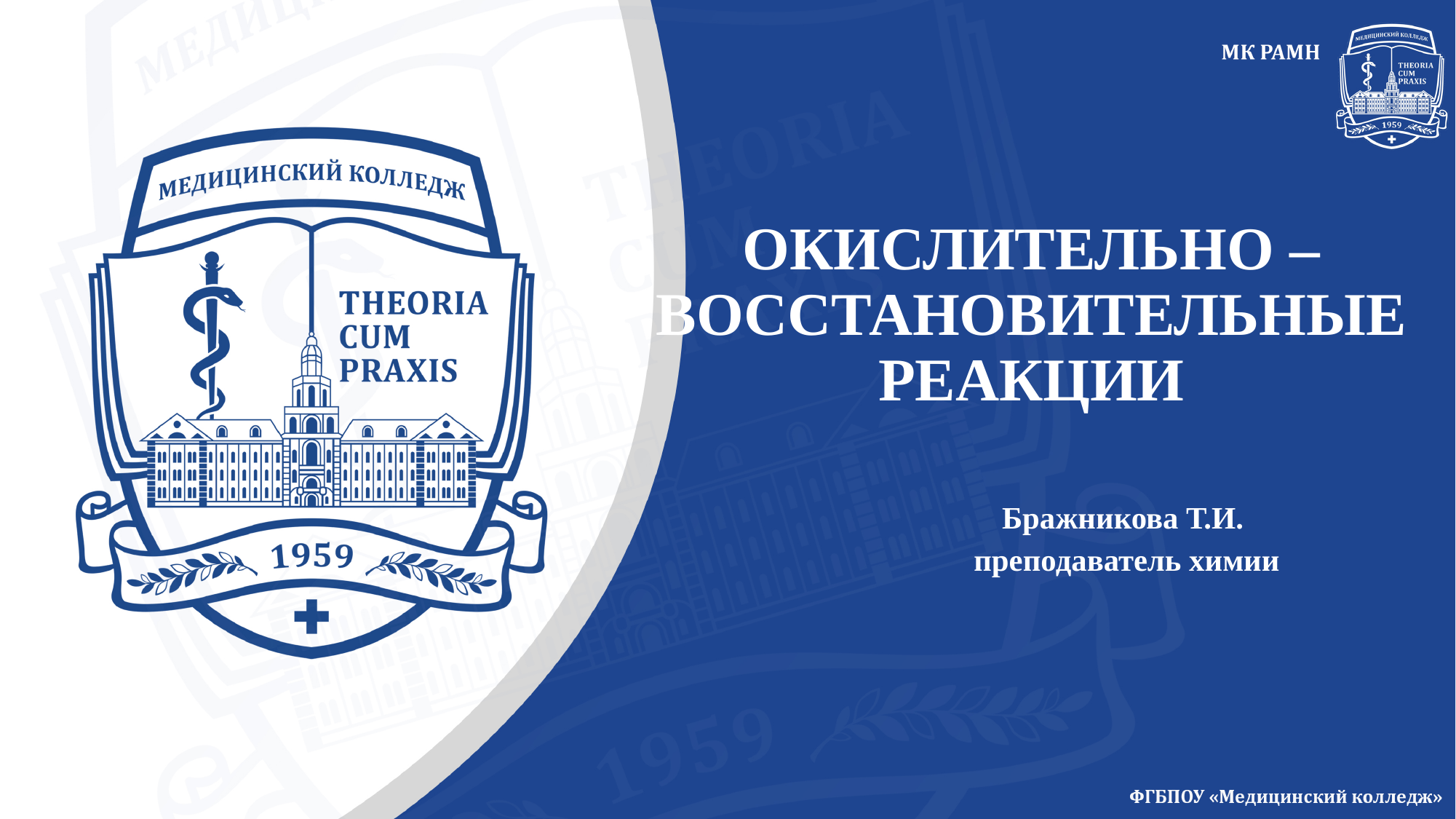

# ОКИСЛИТЕЛЬНО –ВОССТАНОВИТЕЛЬНЫЕ РЕАКЦИИ
Бражникова Т.И.
 преподаватель химии